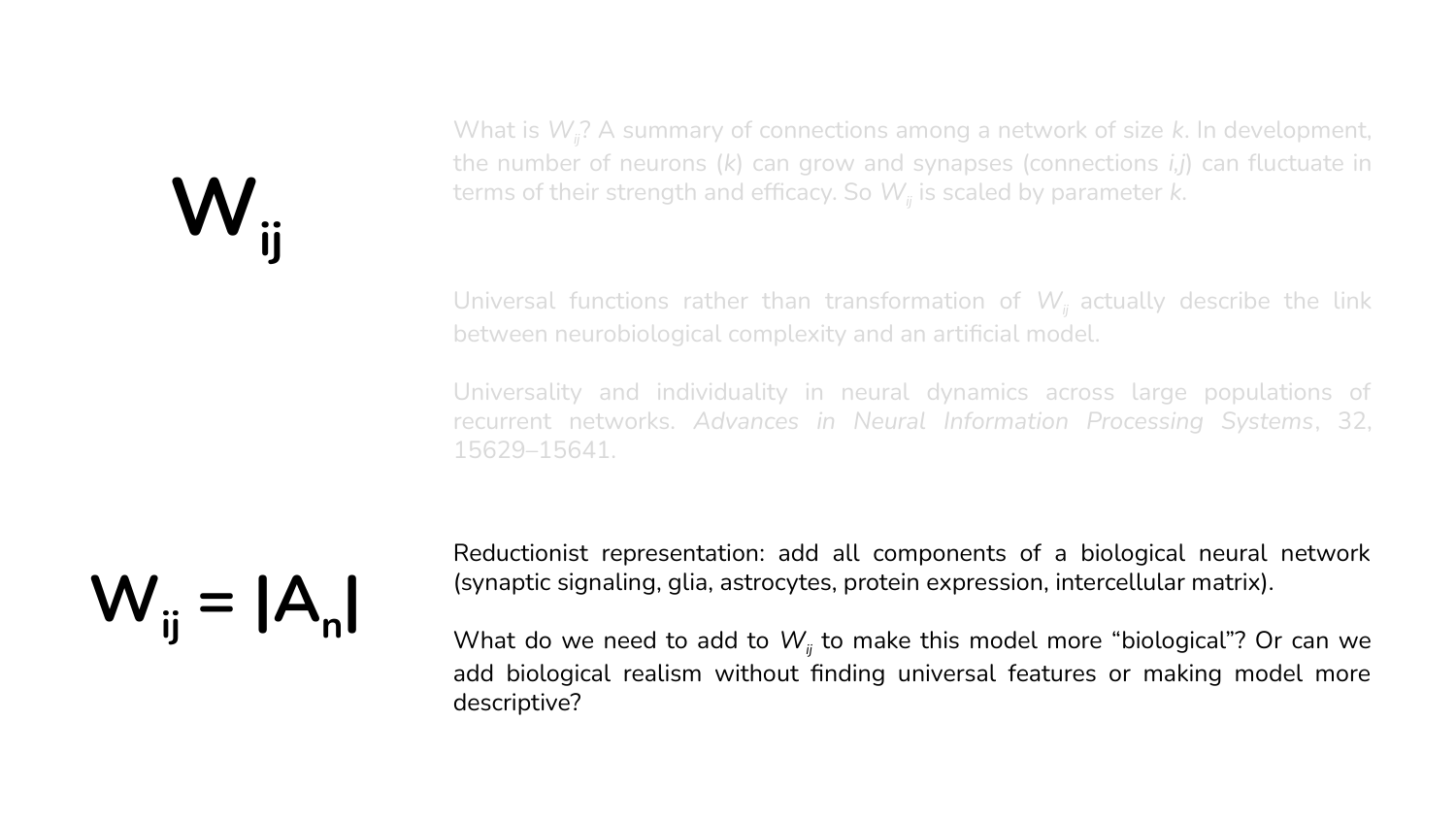

What is Wij? A summary of connections among a network of size k. In development, the number of neurons (k) can grow and synapses (connections i,j) can fluctuate in terms of their strength and efficacy. So Wij is scaled by parameter k.
Wij
Universal functions rather than transformation of Wij actually describe the link between neurobiological complexity and an artificial model.

Universality and individuality in neural dynamics across large populations of recurrent networks. Advances in Neural Information Processing Systems, 32, 15629–15641.
Reductionist representation: add all components of a biological neural network (synaptic signaling, glia, astrocytes, protein expression, intercellular matrix).

What do we need to add to Wij to make this model more “biological”? Or can we add biological realism without finding universal features or making model more descriptive?
Wij = |An|